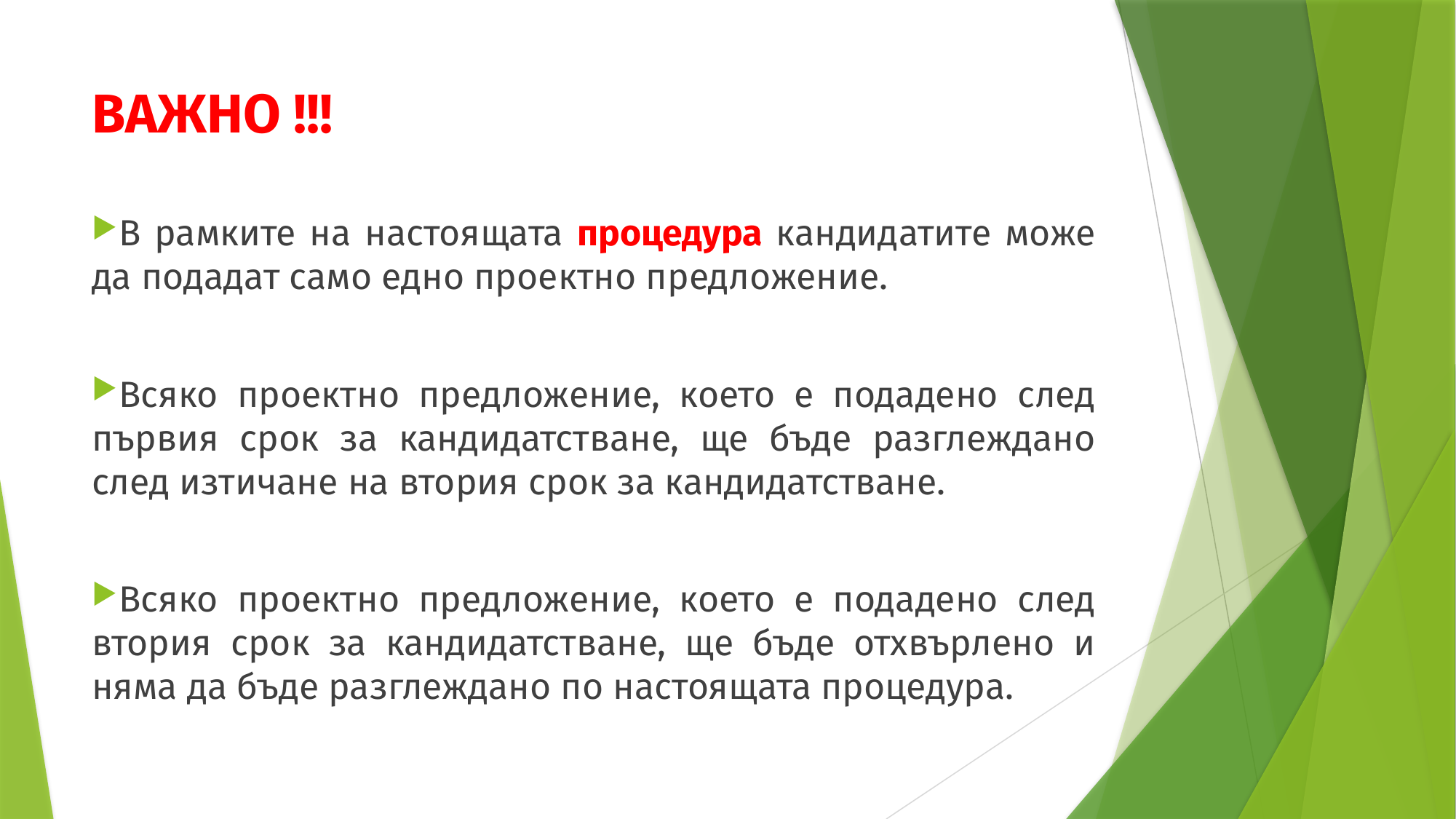

# ВАЖНО !!!
В рамките на настоящата процедура кандидатите може да подадат само едно проектно предложение.

Всяко проектно предложение, което е подадено след първия срок за кандидатстване, ще бъде разглеждано след изтичане на втория срок за кандидатстване.

Всяко проектно предложение, което е подадено след втория срок за кандидатстване, ще бъде отхвърлено и няма да бъде разглеждано по настоящата процедура.